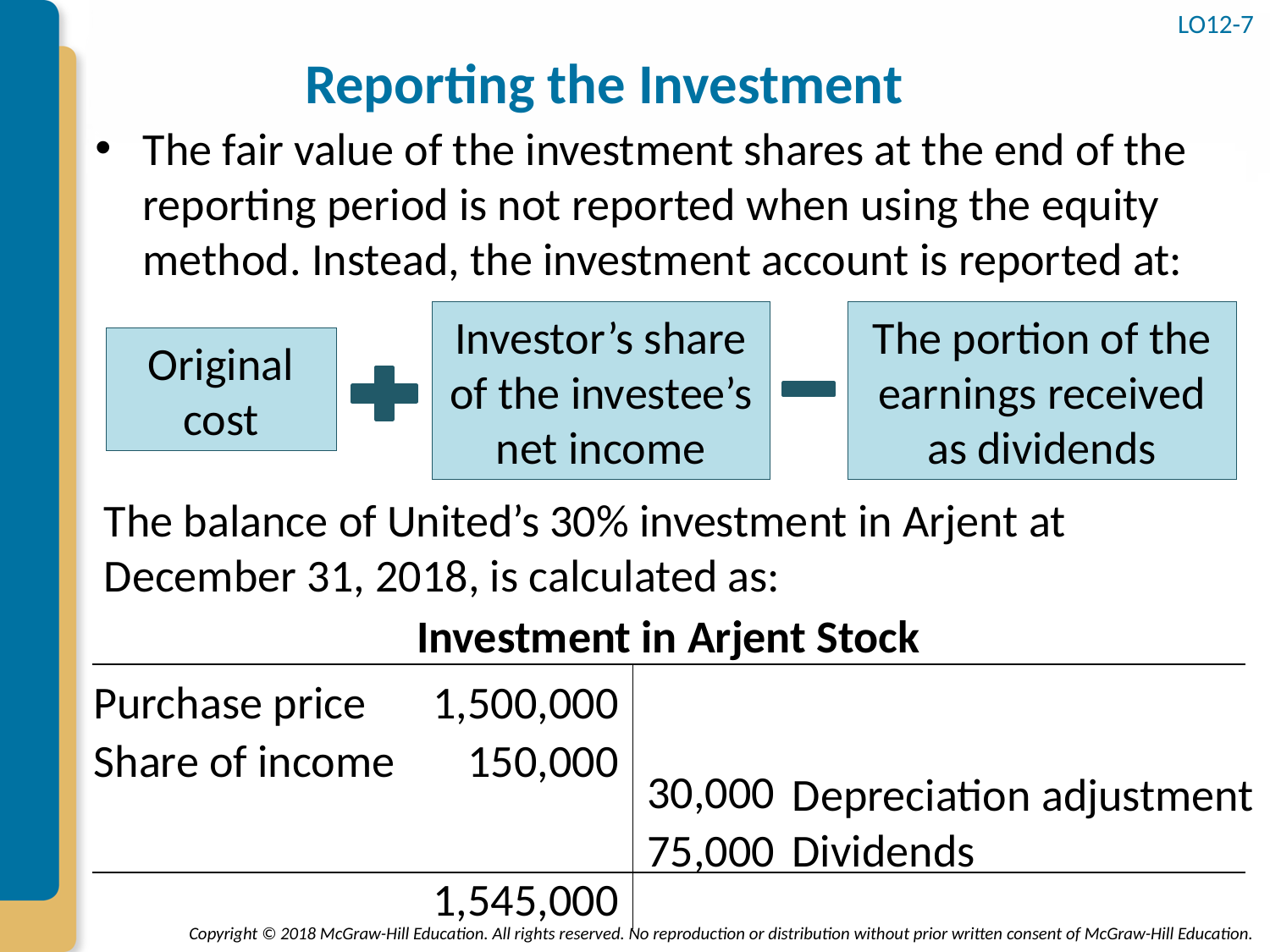

LO12-7
# Reporting the Investment
The fair value of the investment shares at the end of the reporting period is not reported when using the equity method. Instead, the investment account is reported at:

Investor’s share of the investee’s net income
The portion of the earnings received
as dividends
Original cost

The balance of United’s 30% investment in Arjent at December 31, 2018, is calculated as:
Investment in Arjent Stock
Purchase price
1,500,000
Share of income
150,000
30,000
Depreciation adjustment
75,000
Dividends
1,545,000